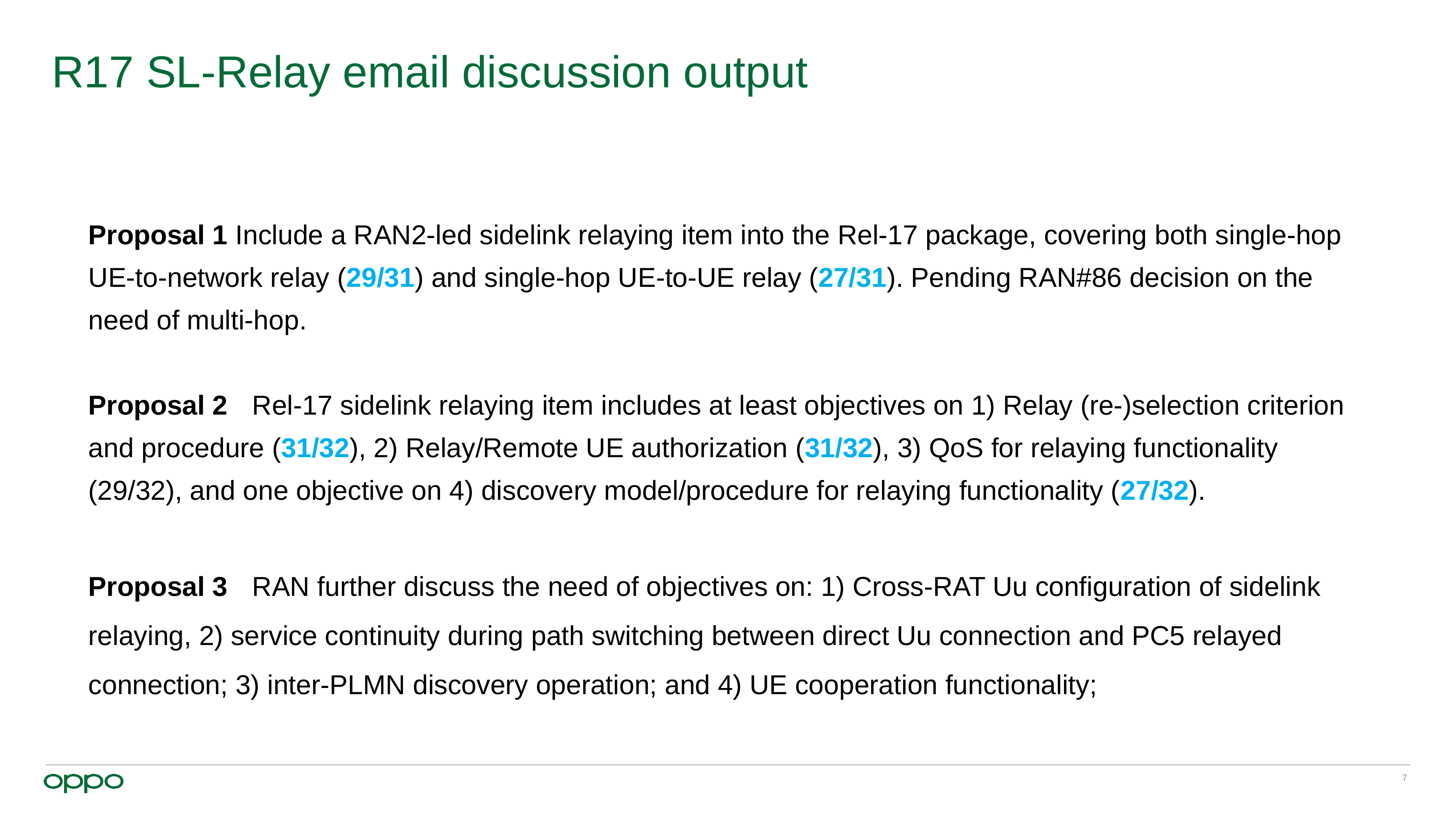

# R17 SL-Relay email discussion output
Proposal 1 Include a RAN2-led sidelink relaying item into the Rel-17 package, covering both single-hop UE-to-network relay (29/31) and single-hop UE-to-UE relay (27/31). Pending RAN#86 decision on the need of multi-hop.

Proposal 2 	Rel-17 sidelink relaying item includes at least objectives on 1) Relay (re-)selection criterion and procedure (31/32), 2) Relay/Remote UE authorization (31/32), 3) QoS for relaying functionality (29/32), and one objective on 4) discovery model/procedure for relaying functionality (27/32).

Proposal 3	RAN further discuss the need of objectives on: 1) Cross-RAT Uu configuration of sidelink relaying, 2) service continuity during path switching between direct Uu connection and PC5 relayed connection; 3) inter-PLMN discovery operation; and 4) UE cooperation functionality;